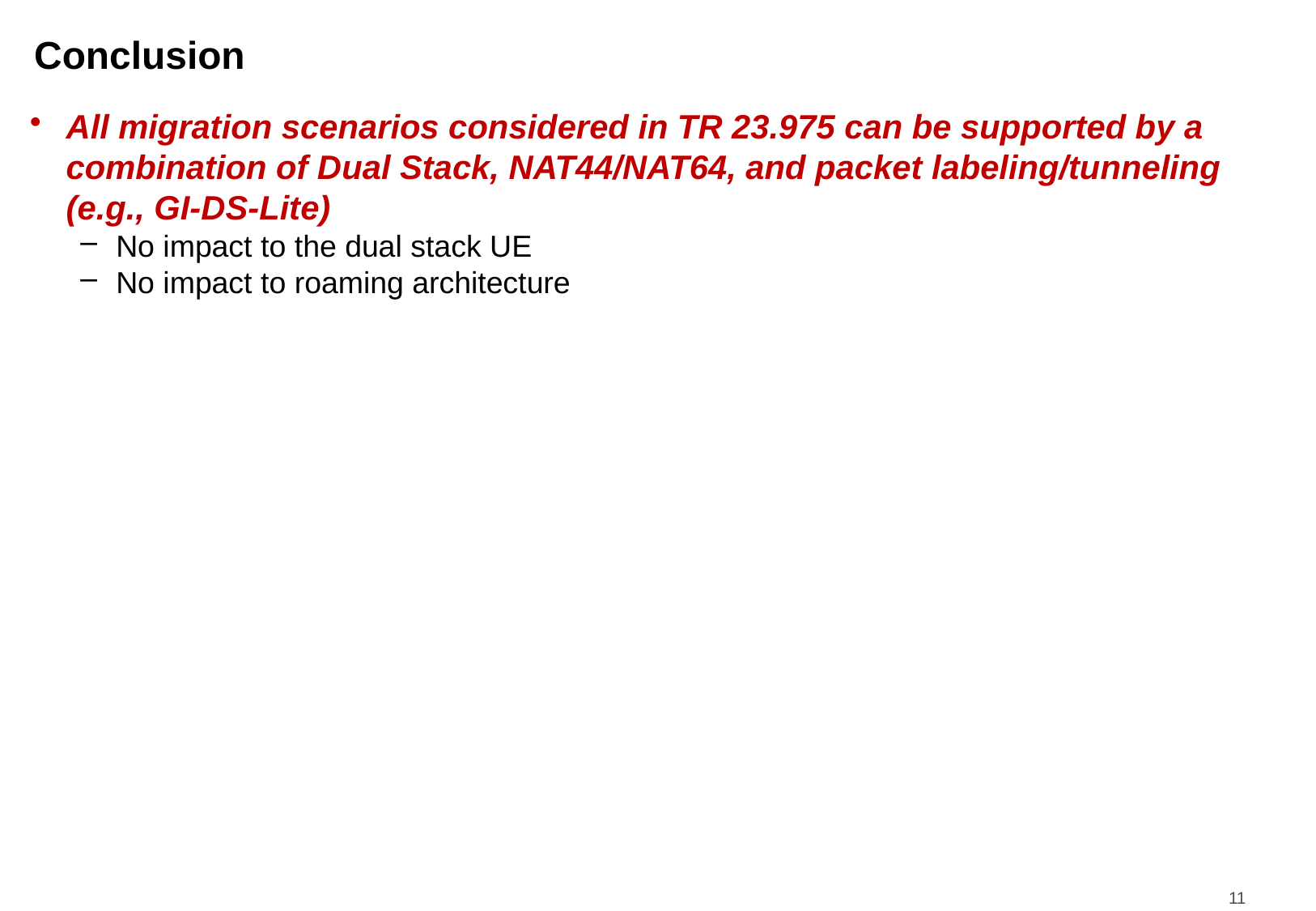

# Conclusion
All migration scenarios considered in TR 23.975 can be supported by a combination of Dual Stack, NAT44/NAT64, and packet labeling/tunneling (e.g., GI-DS-Lite)
No impact to the dual stack UE
No impact to roaming architecture